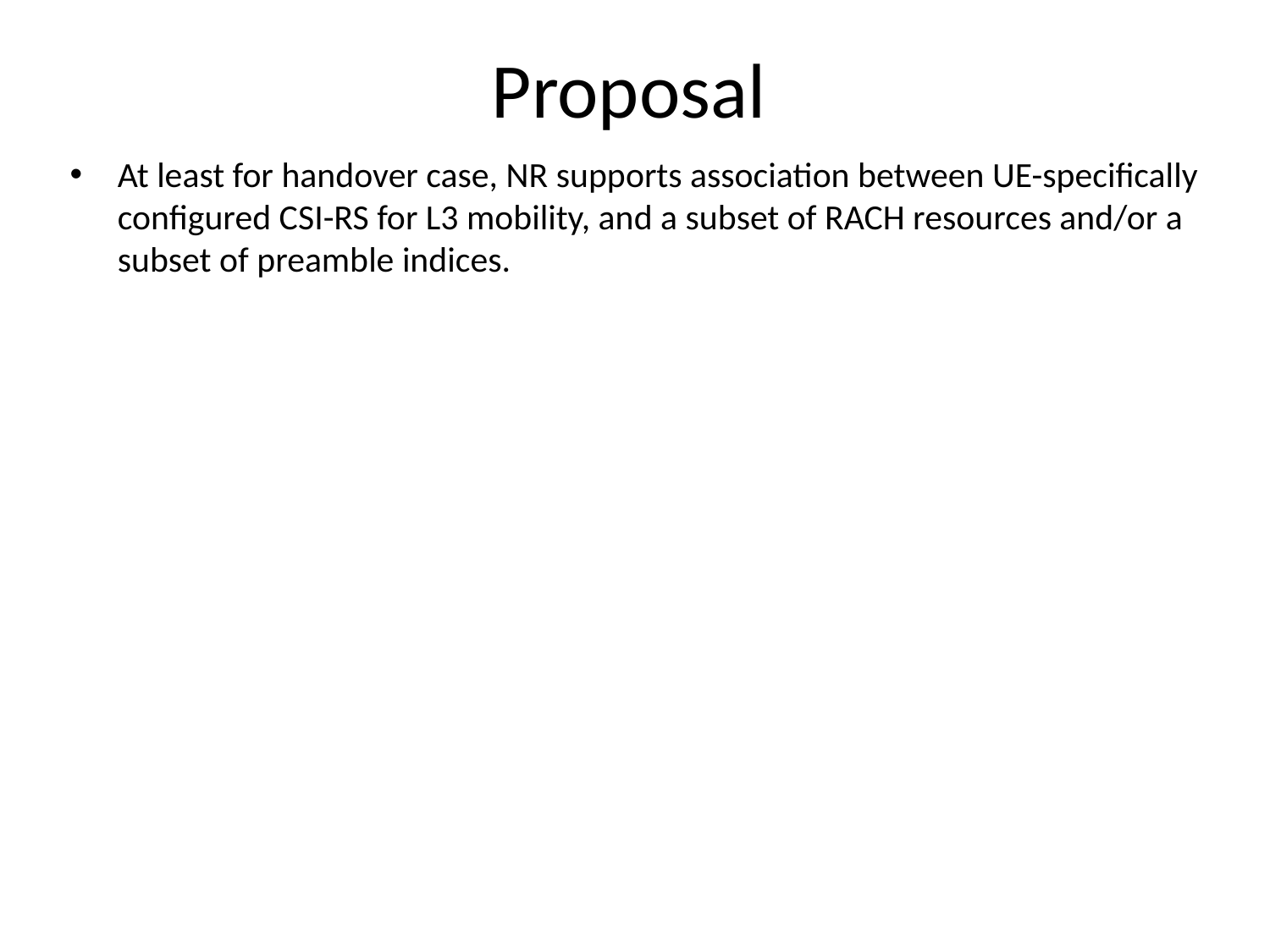

# Proposal
At least for handover case, NR supports association between UE-specifically configured CSI-RS for L3 mobility, and a subset of RACH resources and/or a subset of preamble indices.